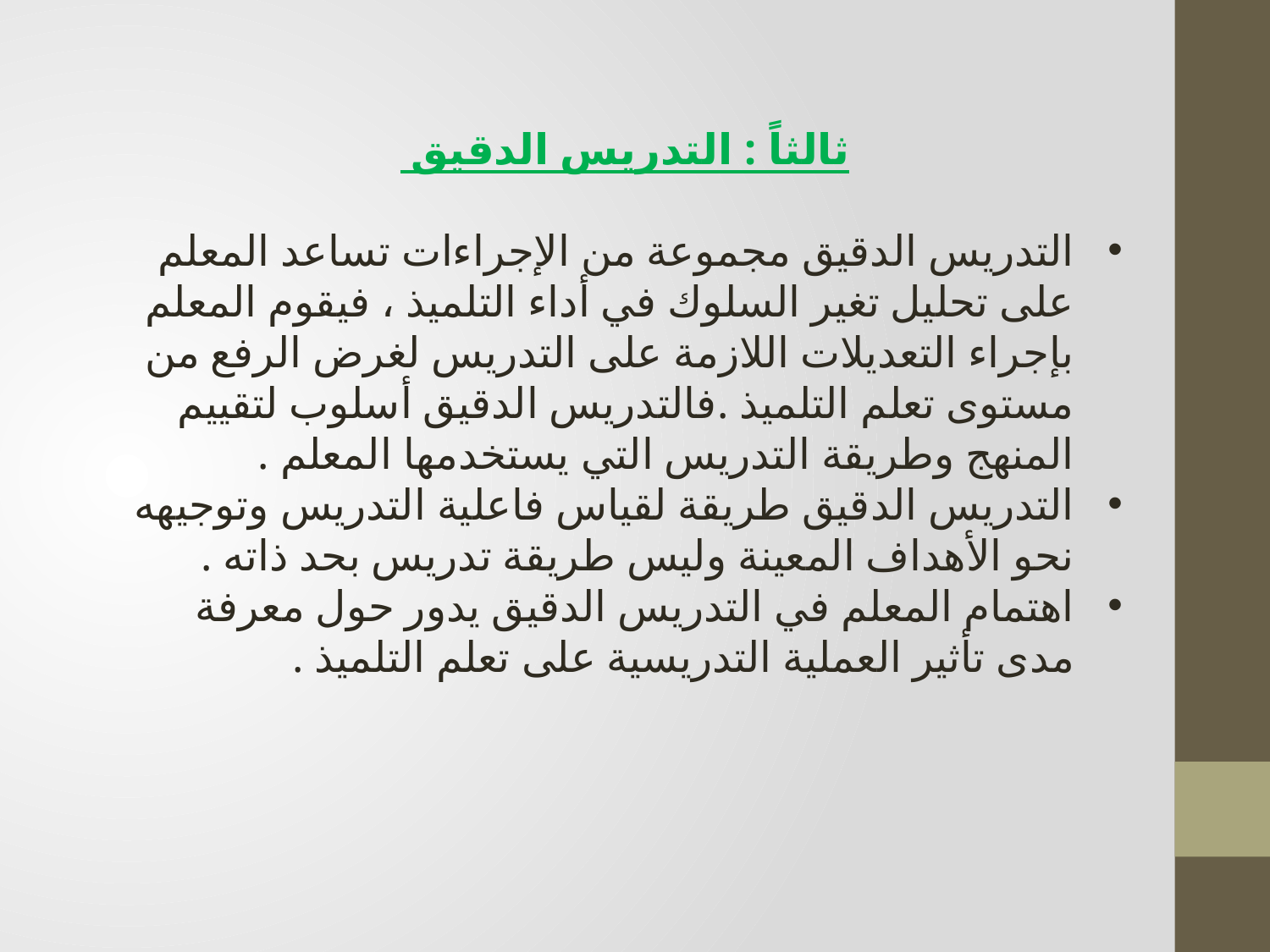

ثالثاً : التدريس الدقيق

التدريس الدقيق مجموعة من الإجراءات تساعد المعلم على تحليل تغير السلوك في أداء التلميذ ، فيقوم المعلم بإجراء التعديلات اللازمة على التدريس لغرض الرفع من مستوى تعلم التلميذ .فالتدريس الدقيق أسلوب لتقييم المنهج وطريقة التدريس التي يستخدمها المعلم .
التدريس الدقيق طريقة لقياس فاعلية التدريس وتوجيهه نحو الأهداف المعينة وليس طريقة تدريس بحد ذاته .
اهتمام المعلم في التدريس الدقيق يدور حول معرفة مدى تأثير العملية التدريسية على تعلم التلميذ .